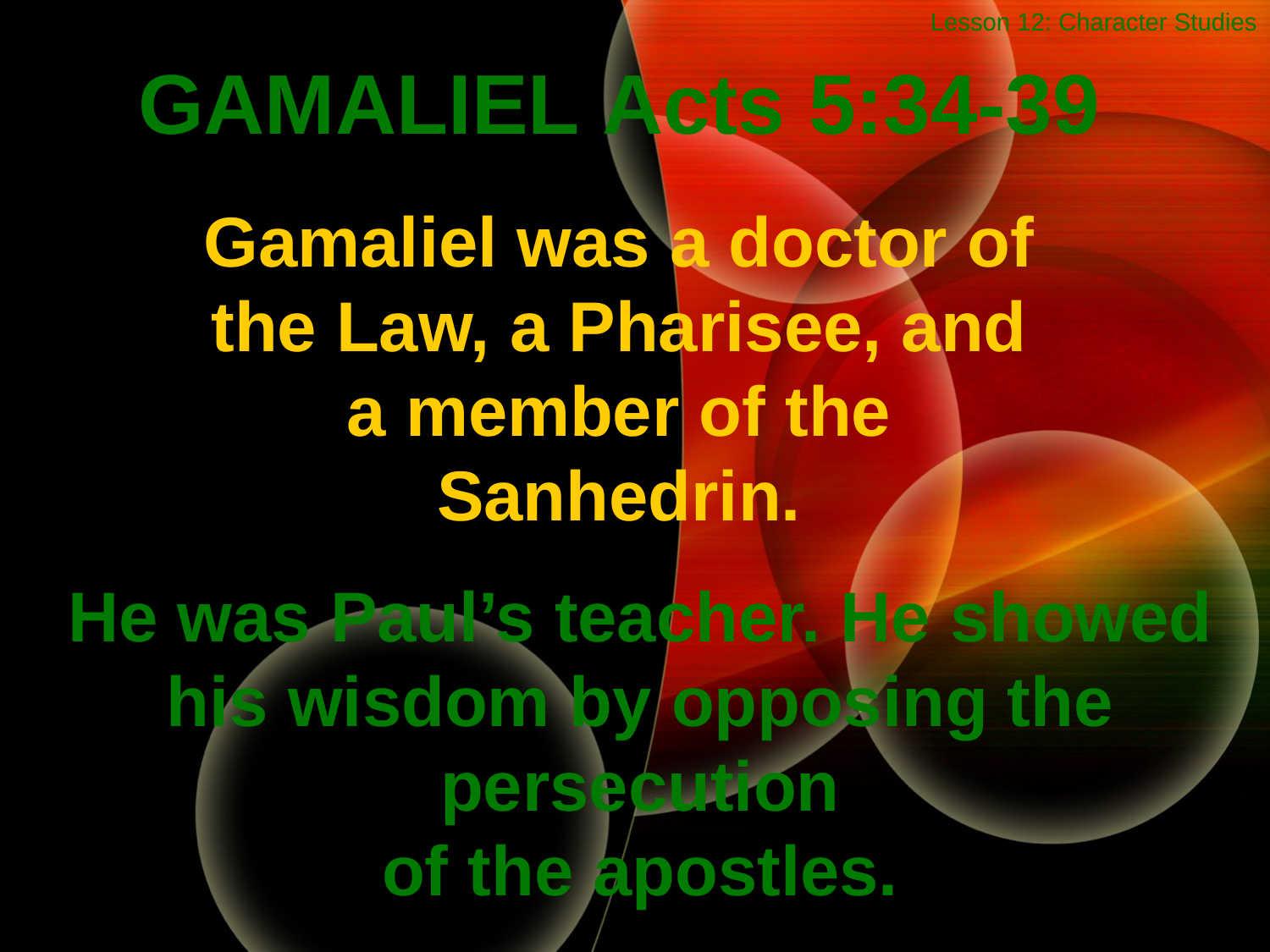

Lesson 12: Character Studies
GAMALIEL Acts 5:34-39
Gamaliel was a doctor of the Law, a Pharisee, and a member of the Sanhedrin.
He was Paul’s teacher. He showed his wisdom by opposing the persecution
of the apostles.